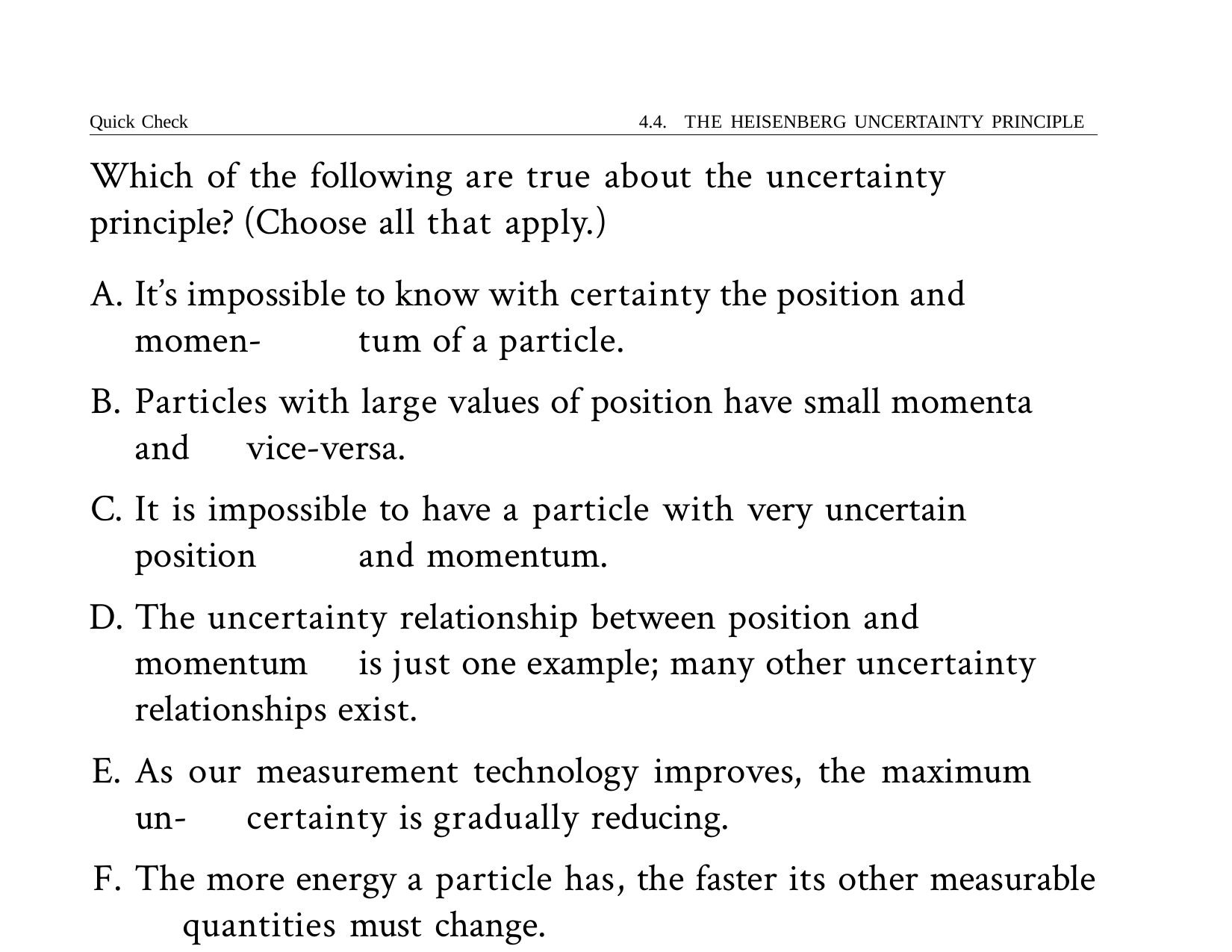

Quick Check	4.4.  THE HEISENBERG UNCERTAINTY PRINCIPLE

# Which of the following are true about the uncertainty principle? (Choose all that apply.)
It’s impossible to know with certainty the position and momen- 	tum of a particle.
Particles with large values of position have small momenta and 	vice-versa.
It is impossible to have a particle with very uncertain position 	and momentum.
The uncertainty relationship between position and momentum 	is just one example; many other uncertainty relationships exist.
As our measurement technology improves, the maximum un- 	certainty is gradually reducing.
The more energy a particle has, the faster its other measurable 	quantities must change.